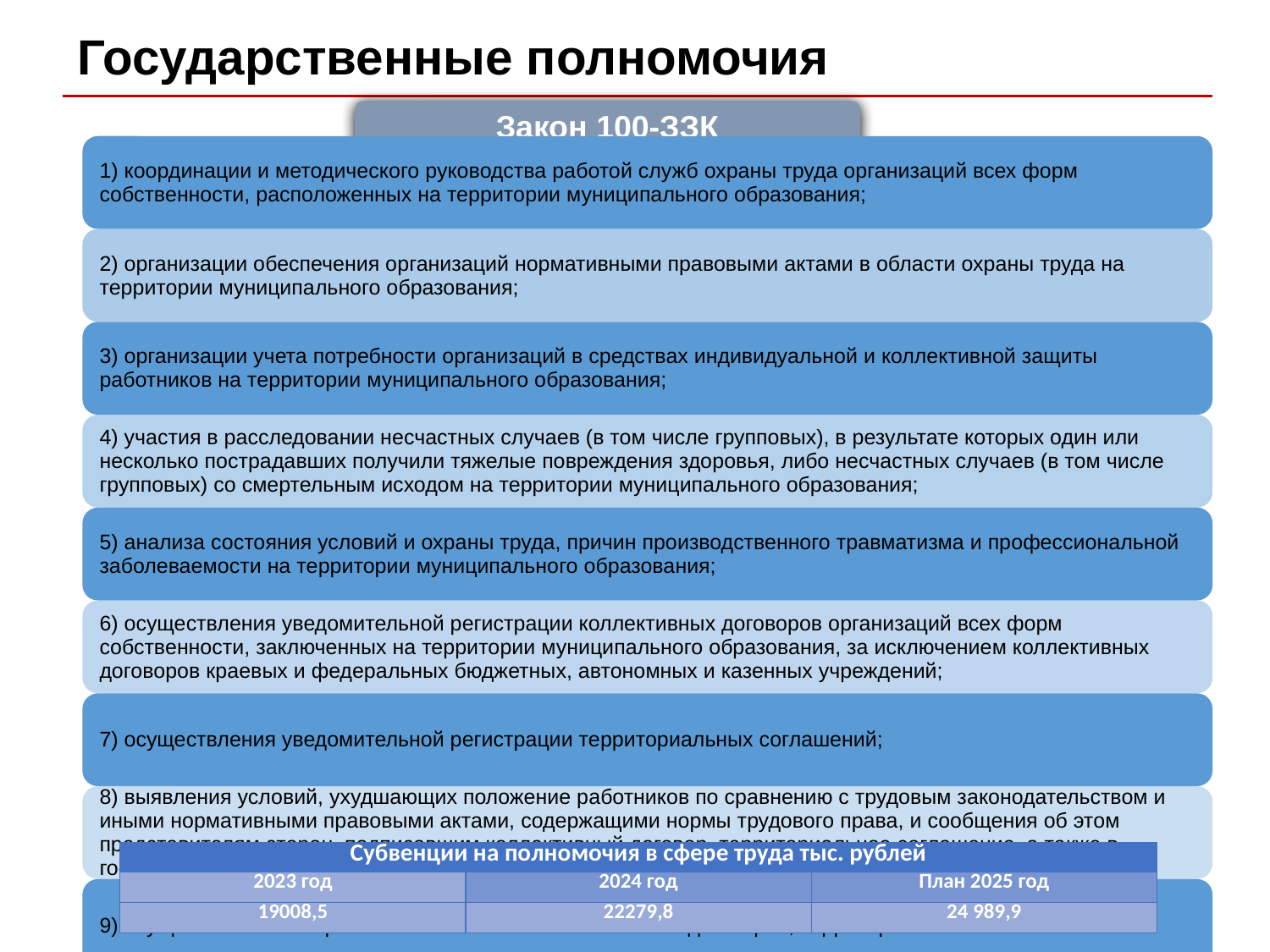

# Государственные полномочия
Закон 100-ЗЗК

1) координации и методического руководства работой служб охраны труда организаций всех форм собственности, расположенных на территории муниципального образования;
2) организации обеспечения организаций нормативными правовыми актами в области охраны труда на территории муниципального образования;
3) организации учета потребности организаций в средствах индивидуальной и коллективной защиты работников на территории муниципального образования;
4) участия в расследовании несчастных случаев (в том числе групповых), в результате которых один или несколько пострадавших получили тяжелые повреждения здоровья, либо несчастных случаев (в том числе групповых) со смертельным исходом на территории муниципального образования;
5) анализа состояния условий и охраны труда, причин производственного травматизма и профессиональной заболеваемости на территории муниципального образования;
6) осуществления уведомительной регистрации коллективных договоров организаций всех форм собственности, заключенных на территории муниципального образования, за исключением коллективных договоров краевых и федеральных бюджетных, автономных и казенных учреждений;
7) осуществления уведомительной регистрации территориальных соглашений;
9) осуществления контроля за выполнением коллективных договоров, территориальных соглашений.
| Субвенции на полномочия в сфере труда тыс. рублей |  |  |
| --- | --- | --- |
| 2023 год | 2024 год | План 2025 год |
| 19008,5 | 22279,8 | 24 989,9 |